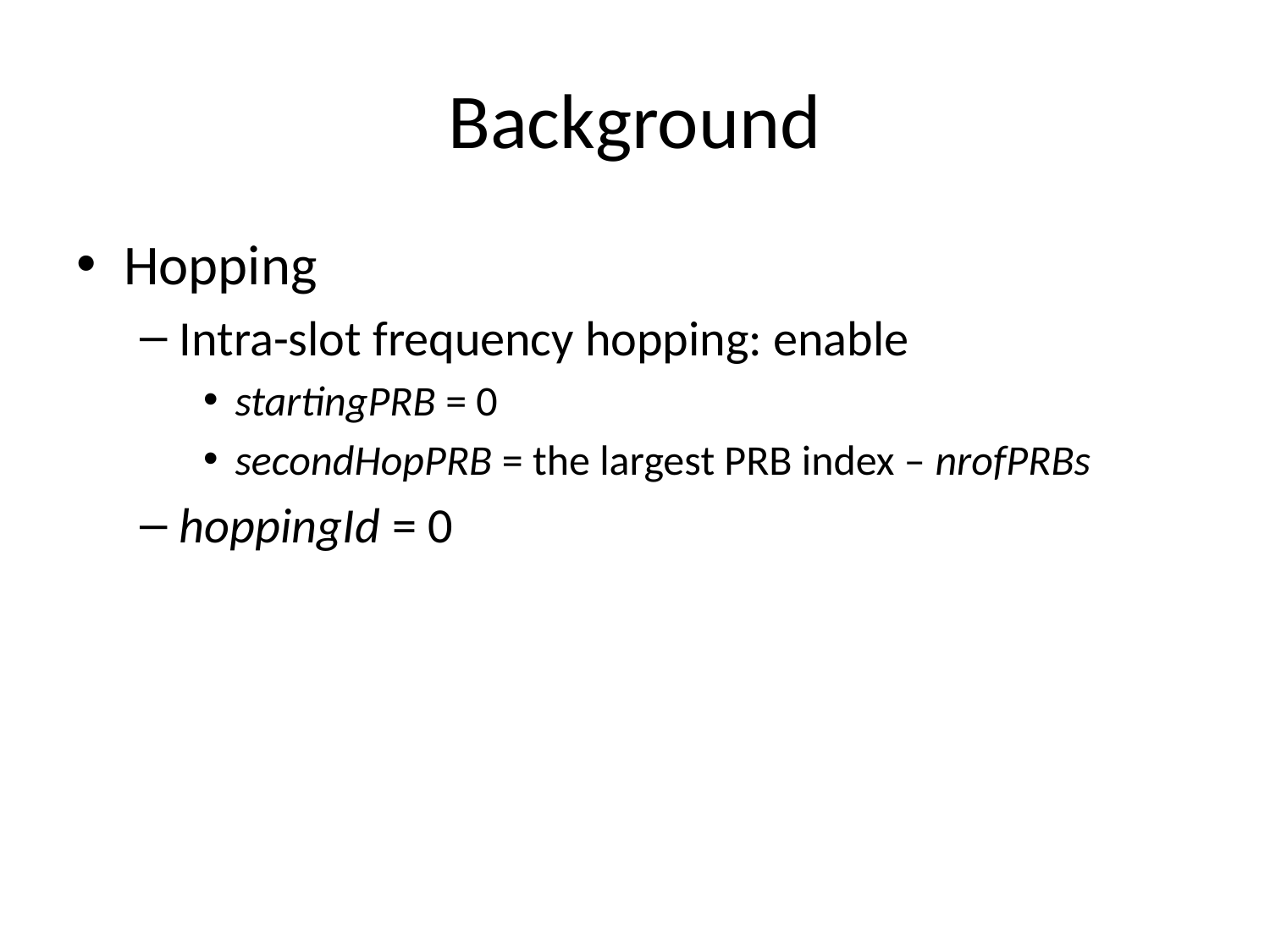

# Background
Hopping
Intra-slot frequency hopping: enable
startingPRB = 0
secondHopPRB = the largest PRB index – nrofPRBs
hoppingId = 0